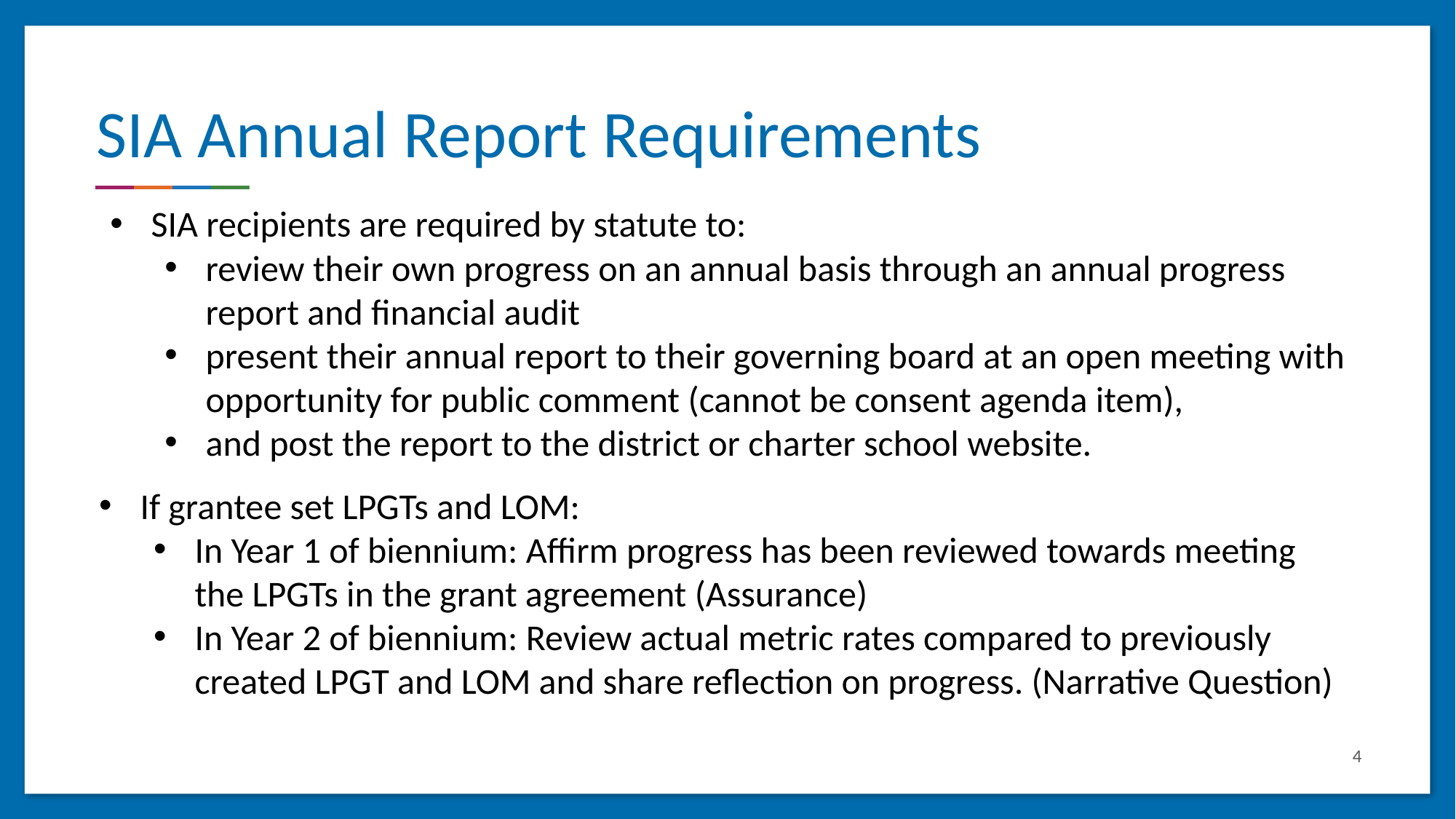

# SIA Annual Report Requirements
SIA recipients are required by statute to:
review their own progress on an annual basis through an annual progress report and financial audit
present their annual report to their governing board at an open meeting with opportunity for public comment (cannot be consent agenda item),
and post the report to the district or charter school website.
If grantee set LPGTs and LOM:
In Year 1 of biennium: Affirm progress has been reviewed towards meeting the LPGTs in the grant agreement (Assurance)
In Year 2 of biennium: Review actual metric rates compared to previously created LPGT and LOM and share reflection on progress. (Narrative Question)
4